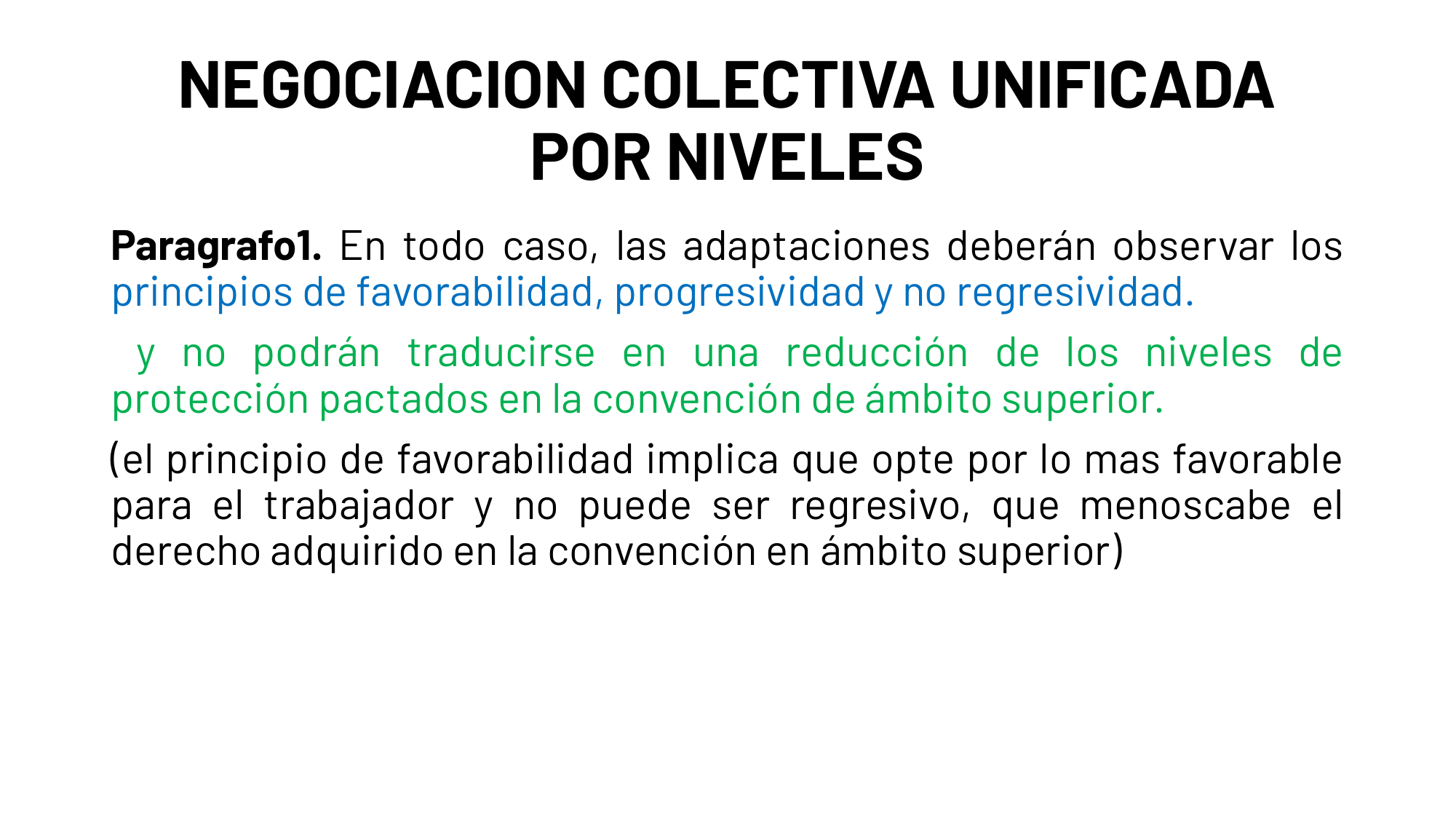

# NEGOCIACION COLECTIVA UNIFICADA POR NIVELES
Paragrafo1. En todo caso, las adaptaciones deberán observar los principios de favorabilidad, progresividad y no regresividad.
 y no podrán traducirse en una reducción de los niveles de protección pactados en la convención de ámbito superior.
(el principio de favorabilidad implica que opte por lo mas favorable para el trabajador y no puede ser regresivo, que menoscabe el derecho adquirido en la convención en ámbito superior)